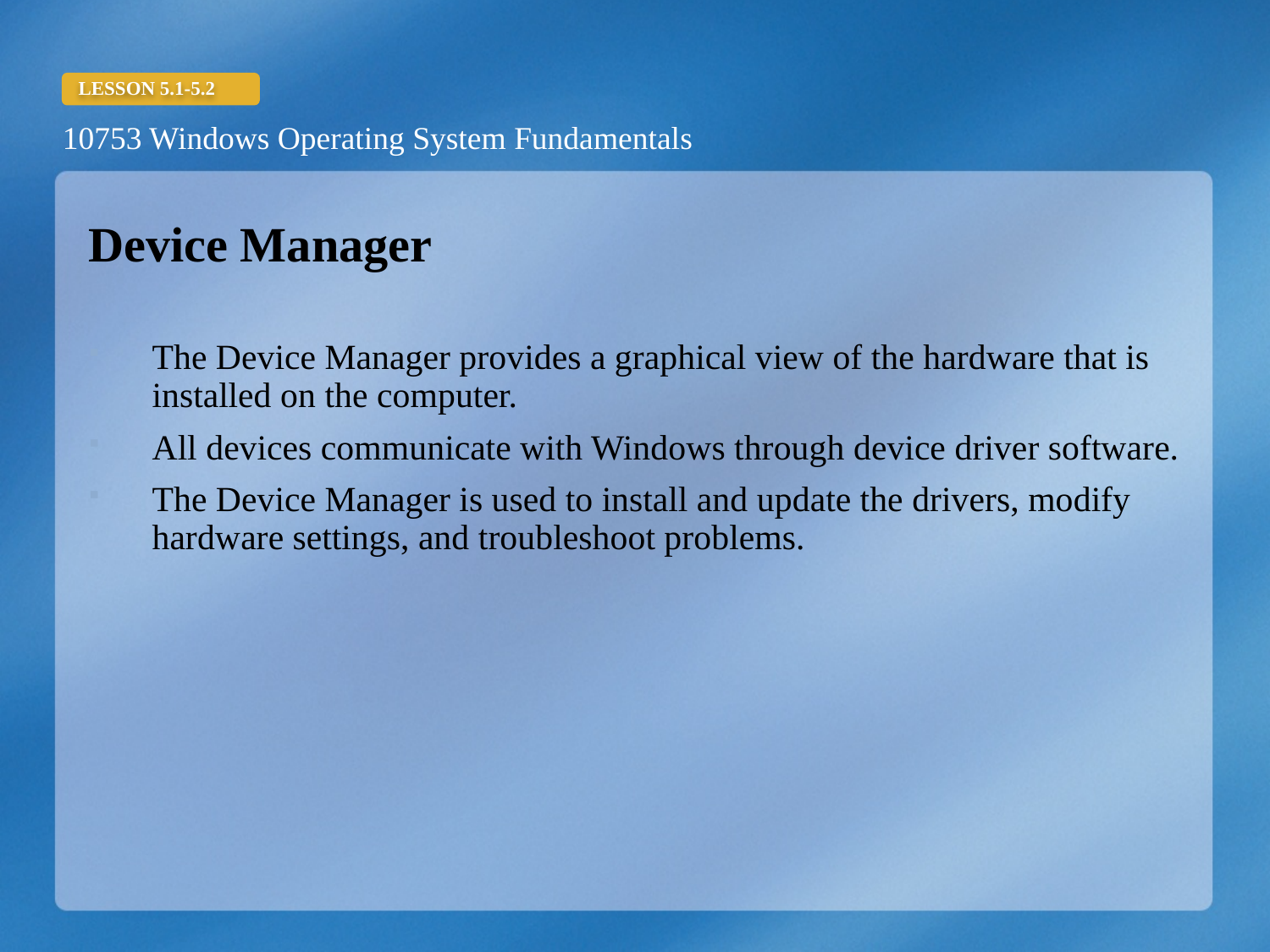

Device Manager

The Device Manager provides a graphical view of the hardware that is installed on the computer.
All devices communicate with Windows through device driver software.
The Device Manager is used to install and update the drivers, modify hardware settings, and troubleshoot problems.